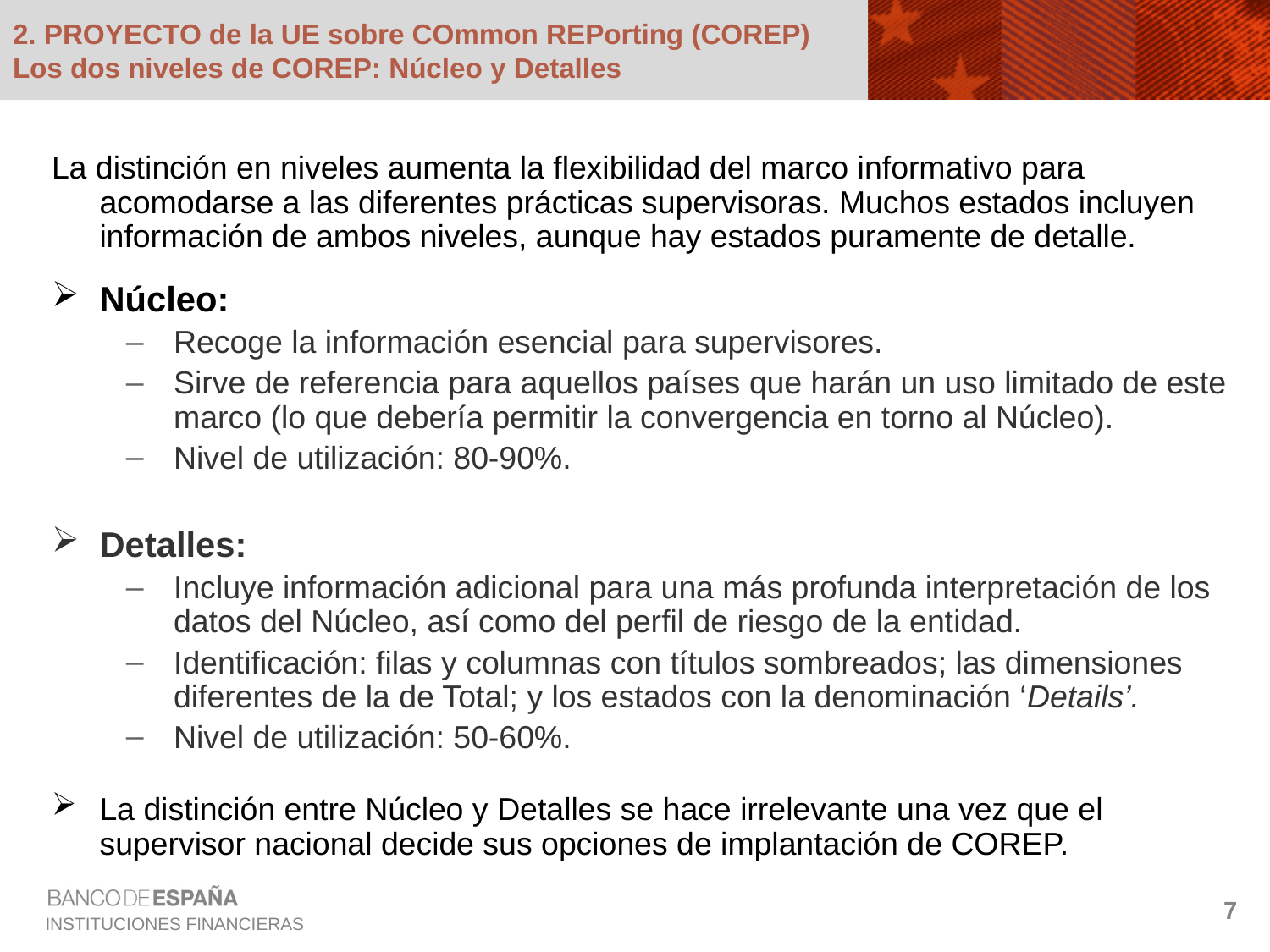

2. PROYECTO de la UE sobre COmmon REPorting (COREP) Los dos niveles de COREP: Núcleo y Detalles
La distinción en niveles aumenta la flexibilidad del marco informativo para acomodarse a las diferentes prácticas supervisoras. Muchos estados incluyen información de ambos niveles, aunque hay estados puramente de detalle.

Núcleo:
Recoge la información esencial para supervisores.
Sirve de referencia para aquellos países que harán un uso limitado de este marco (lo que debería permitir la convergencia en torno al Núcleo).
Nivel de utilización: 80-90%.

Detalles:
Incluye información adicional para una más profunda interpretación de los datos del Núcleo, así como del perfil de riesgo de la entidad.
Identificación: filas y columnas con títulos sombreados; las dimensiones diferentes de la de Total; y los estados con la denominación ‘Details’.
Nivel de utilización: 50-60%.

La distinción entre Núcleo y Detalles se hace irrelevante una vez que el supervisor nacional decide sus opciones de implantación de COREP.
7